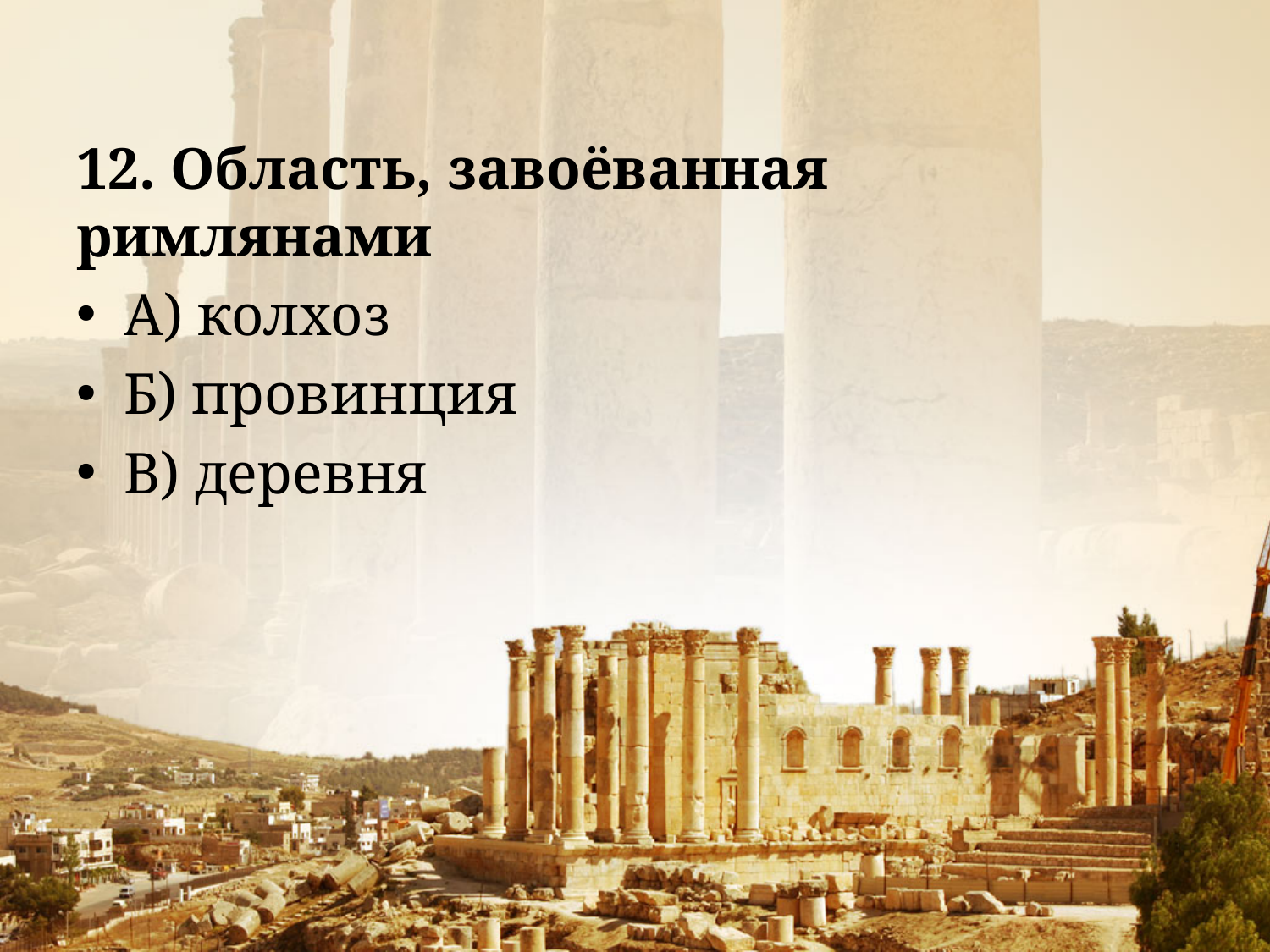

#
12. Область, завоёванная римлянами
А) колхоз
Б) провинция
В) деревня